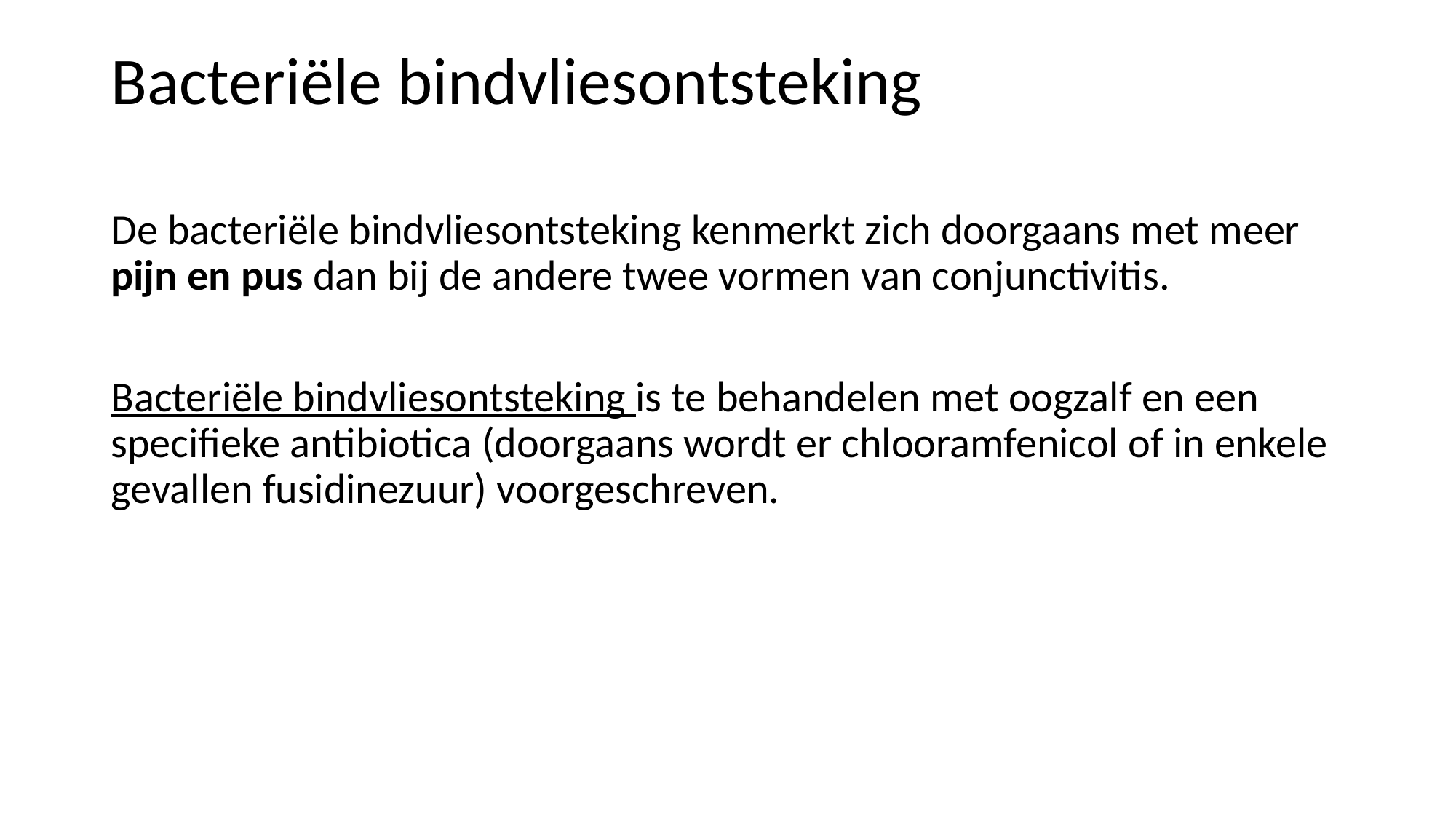

# Bacteriële bindvliesontsteking
De bacteriële bindvliesontsteking kenmerkt zich doorgaans met meer pijn en pus dan bij de andere twee vormen van conjunctivitis.

Bacteriële bindvliesontsteking is te behandelen met oogzalf en een specifieke antibiotica (doorgaans wordt er chlooramfenicol of in enkele gevallen fusidinezuur) voorgeschreven.